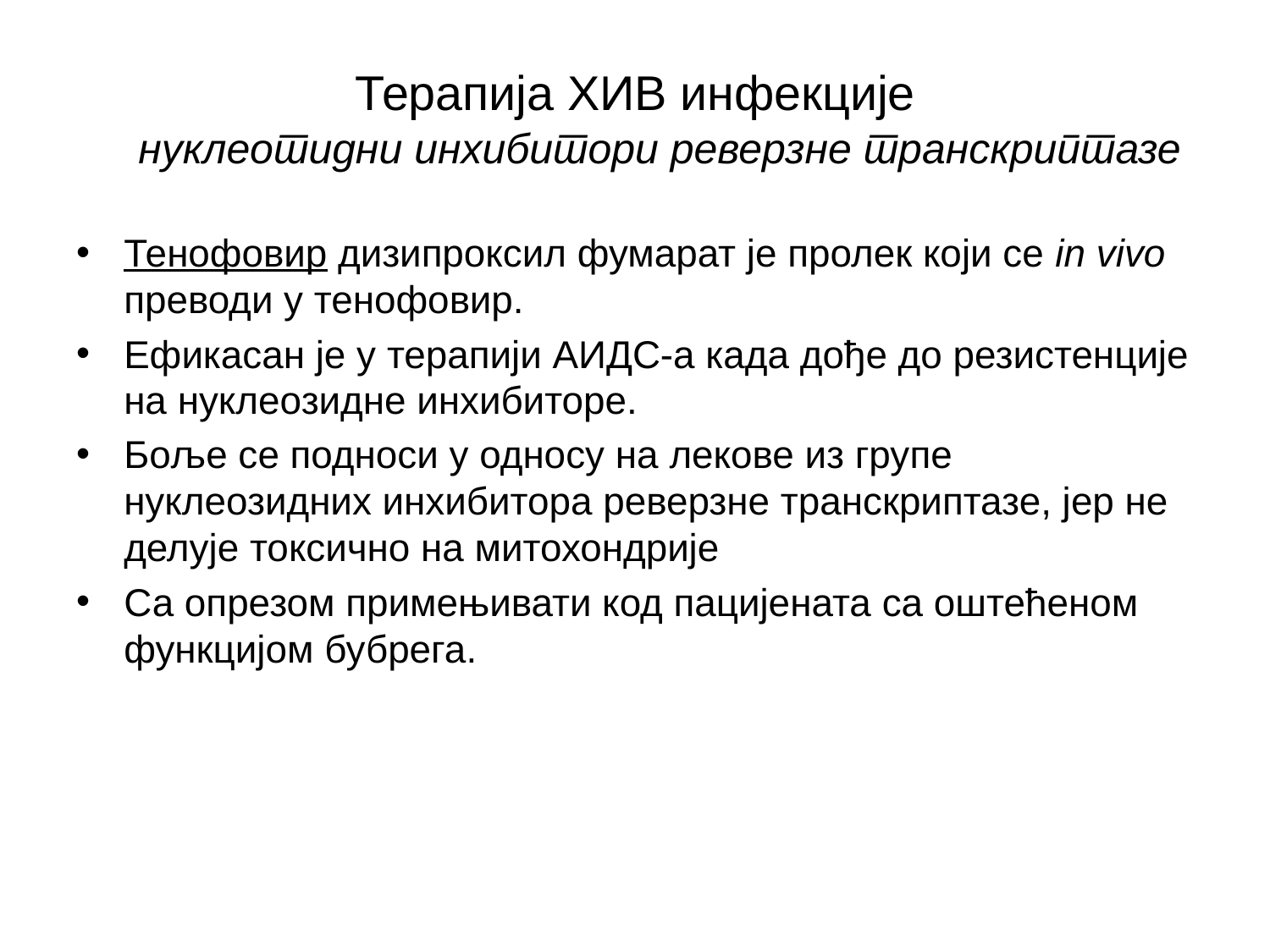

# Терапија ХИВ инфекције нуклеотидни инхибитори реверзне транскриптазе
Тенофовир дизипроксил фумарат је пролек који се in vivo преводи у тенофовир.
Ефикасан је у терапији АИДС-а када дође до резистенције на нуклеозидне инхибиторе.
Боље се подноси у односу на лекове из групе нуклеозидних инхибитора реверзне транскриптазе, јер не делује токсично на митохондрије
Са опрезом примењивати код пацијената са оштећеном функцијом бубрега.